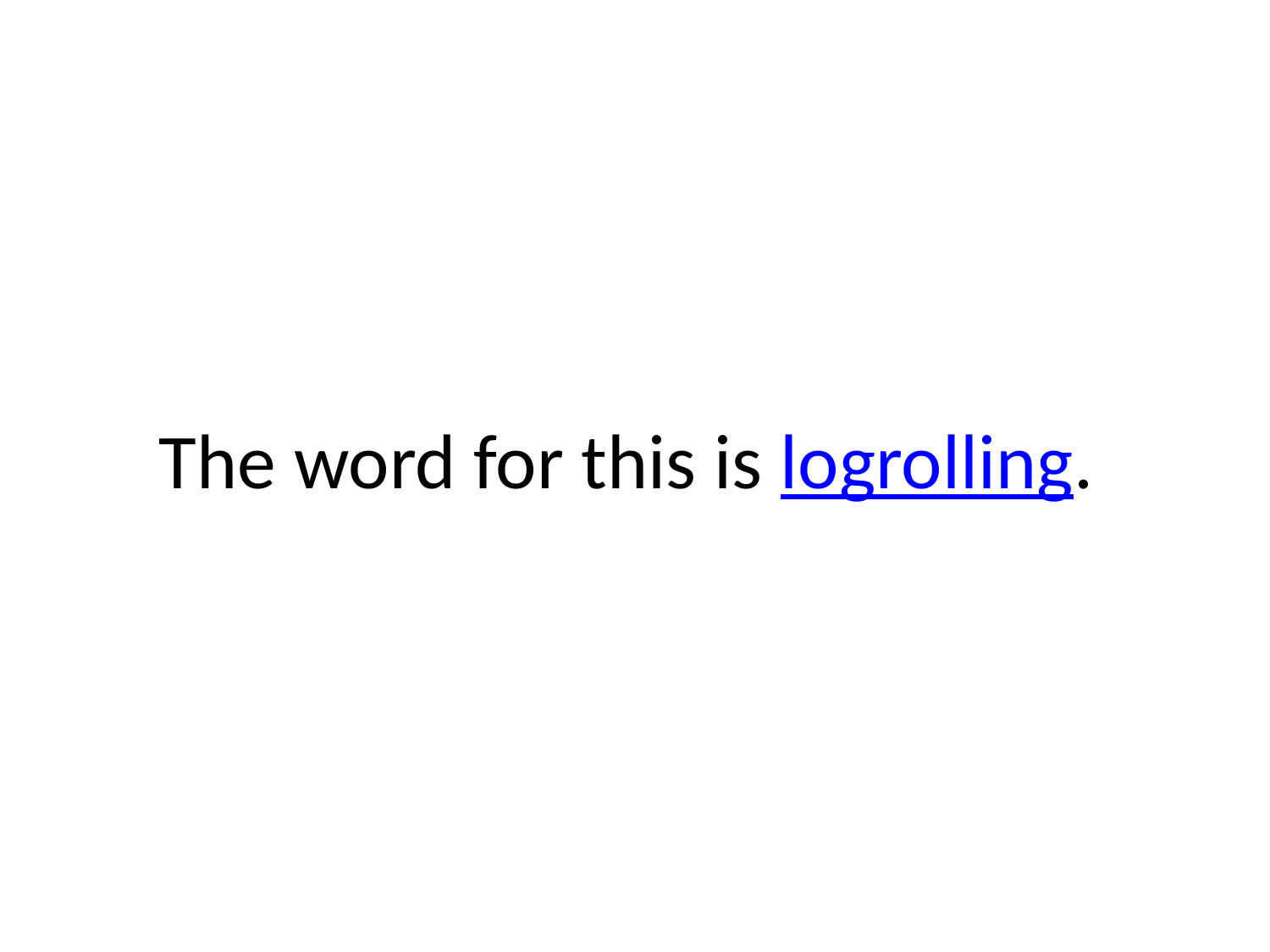

# The word for this is logrolling.